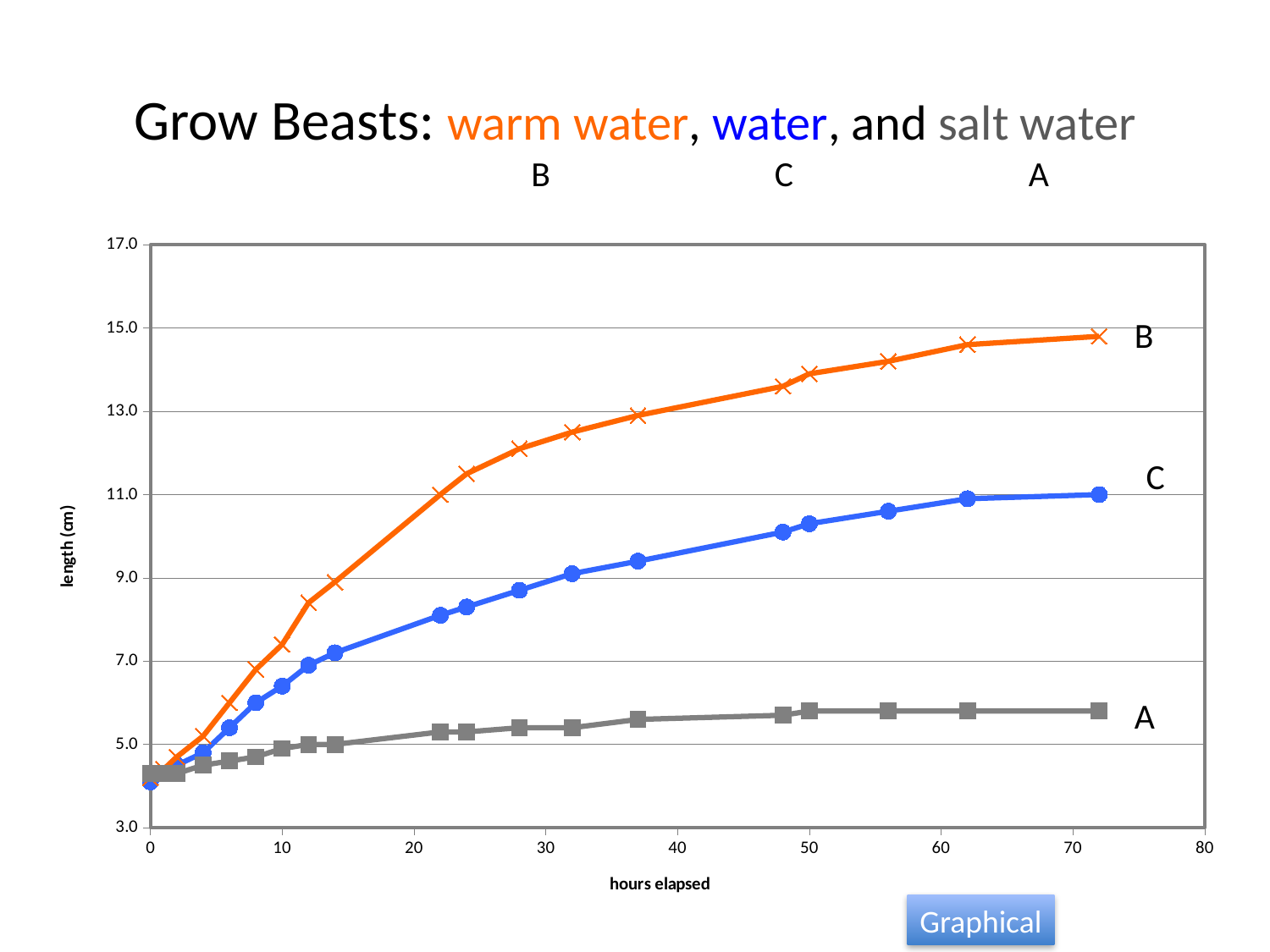

# Grow Beasts: warm water, water, and salt water
B
C
A

### Chart

| Category | Med Salt 10cc/200ml | Med Salt 10cc/200ml | Warm Water 32 degrees C | Warm Water 32 degrees C | Just Water 26 degrees C |
|---|---|---|---|---|---|
B
C
A
Graphical